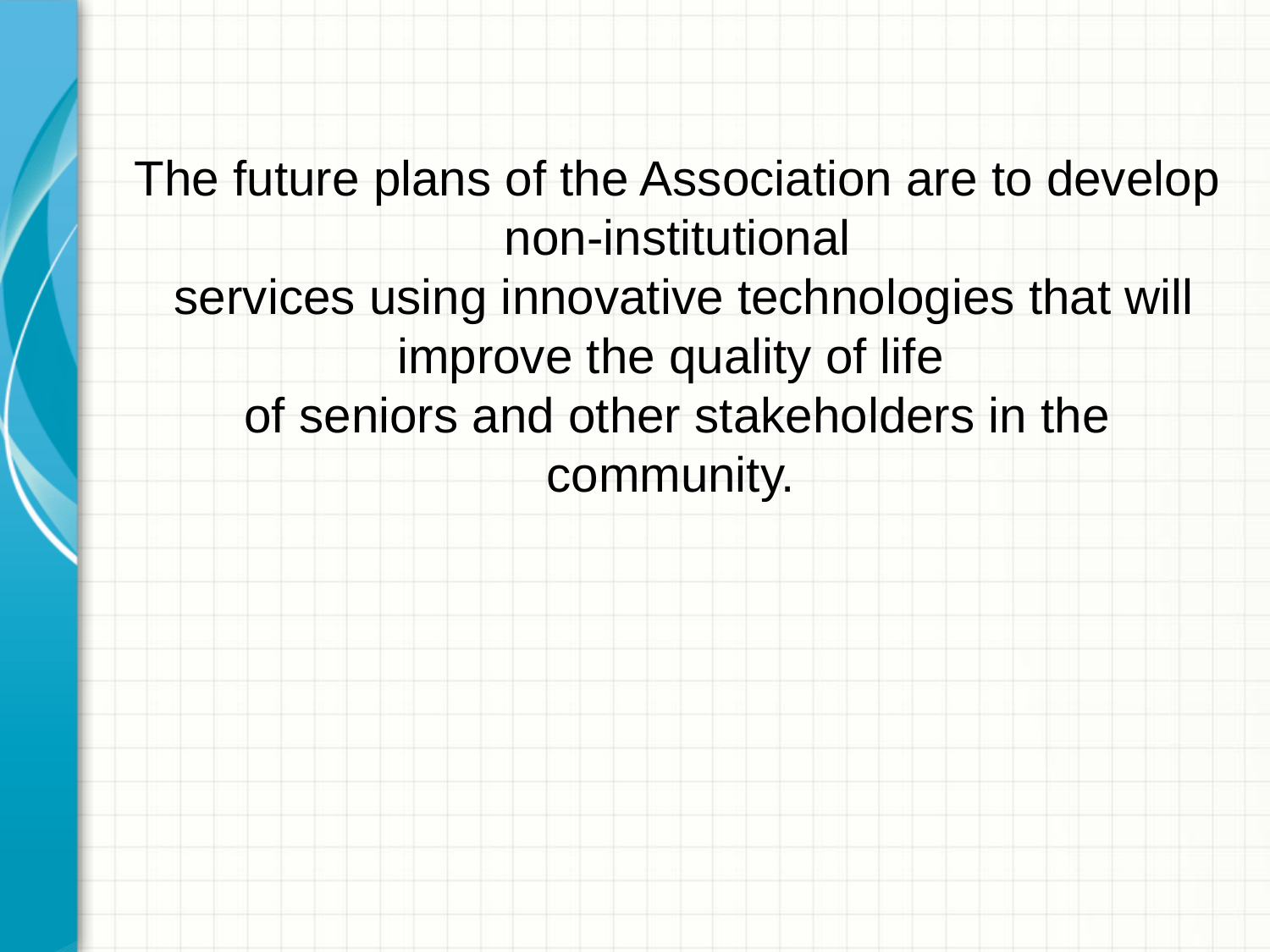

# The future plans of the Association are to develop non-institutional services using innovative technologies that will improve the quality of life of seniors and other stakeholders in the community.